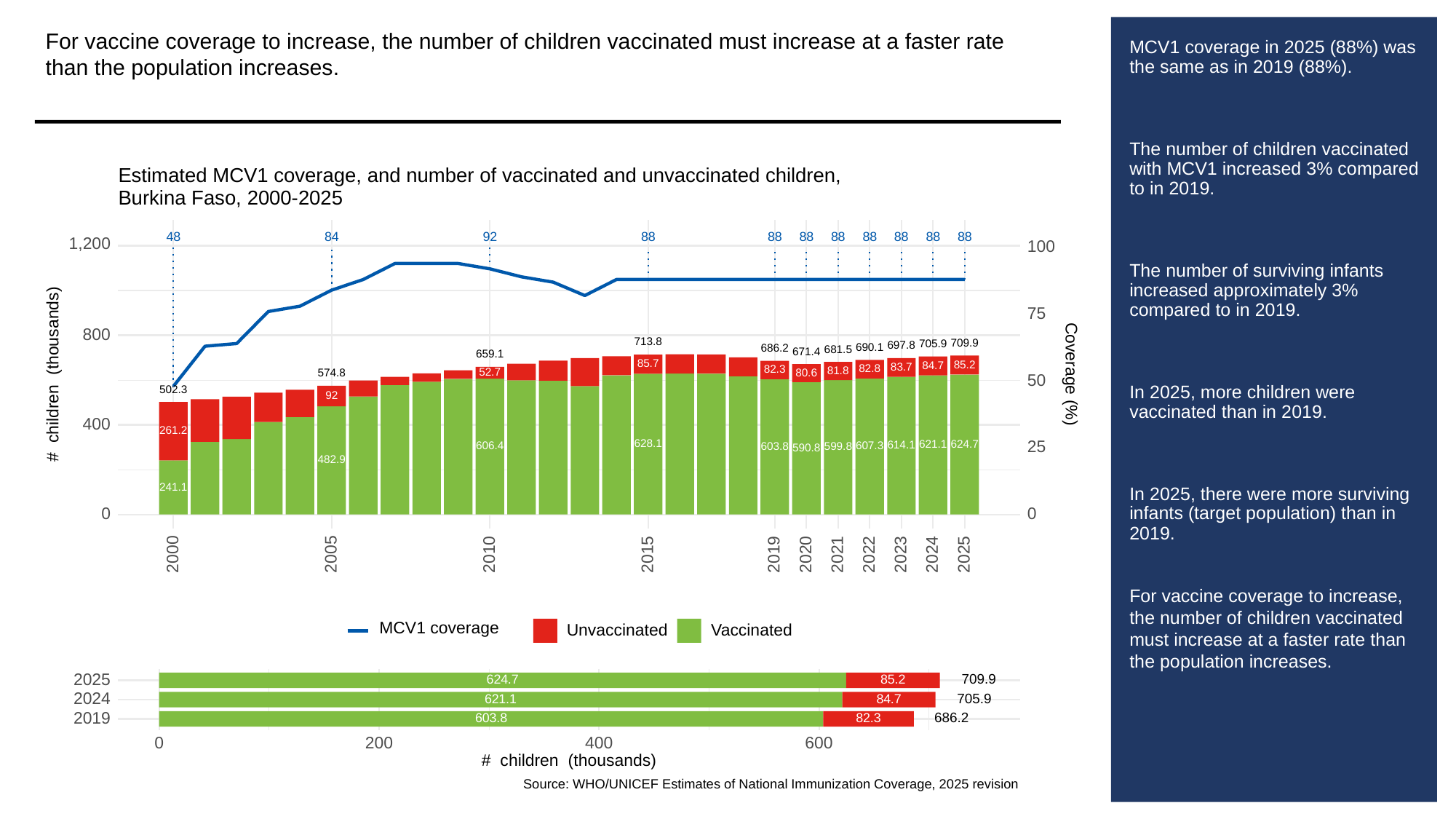

For vaccine coverage to increase, the number of children vaccinated must increase at a faster rate than the population increases.
# MCV1 coverage in 2025 (88%) was the same as in 2019 (88%).

The number of children vaccinated with MCV1 increased 3% compared to in 2019.

The number of surviving infants increased approximately 3% compared to in 2019.

In 2025, more children were vaccinated than in 2019.

In 2025, there were more surviving infants (target population) than in 2019.

For vaccine coverage to increase, the number of children vaccinated must increase at a faster rate than the population increases.

Estimated MCV1 coverage, and number of vaccinated and unvaccinated children,
Burkina Faso, 2000-2025

48
84
92
88
88
88
88
88
88
88
88
1,200
100

75
800

713.8
709.9
705.9
697.8
690.1
686.2
681.5
671.4
659.1

85.7

85.2
84.7

83.7

82.8
82.3
#  children  (thousands)
Coverage (%)
81.8

52.7
80.6
574.8

50

502.3

92

400

261.2

628.1
624.7
621.1
25
614.1

607.3
606.4
603.8
599.8
590.8
482.9

241.1
0
0

2023
2000
2005
2010
2015
2019
2020
2021
2022
2024
2025

MCV1 coverage
Unvaccinated
Vaccinated

2025
709.9
624.7
85.2

2024
705.9
621.1
84.7

2019
686.2
603.8
82.3

0
200
400
600
#  children  (thousands)
Source: WHO/UNICEF Estimates of National Immunization Coverage, 2025 revision